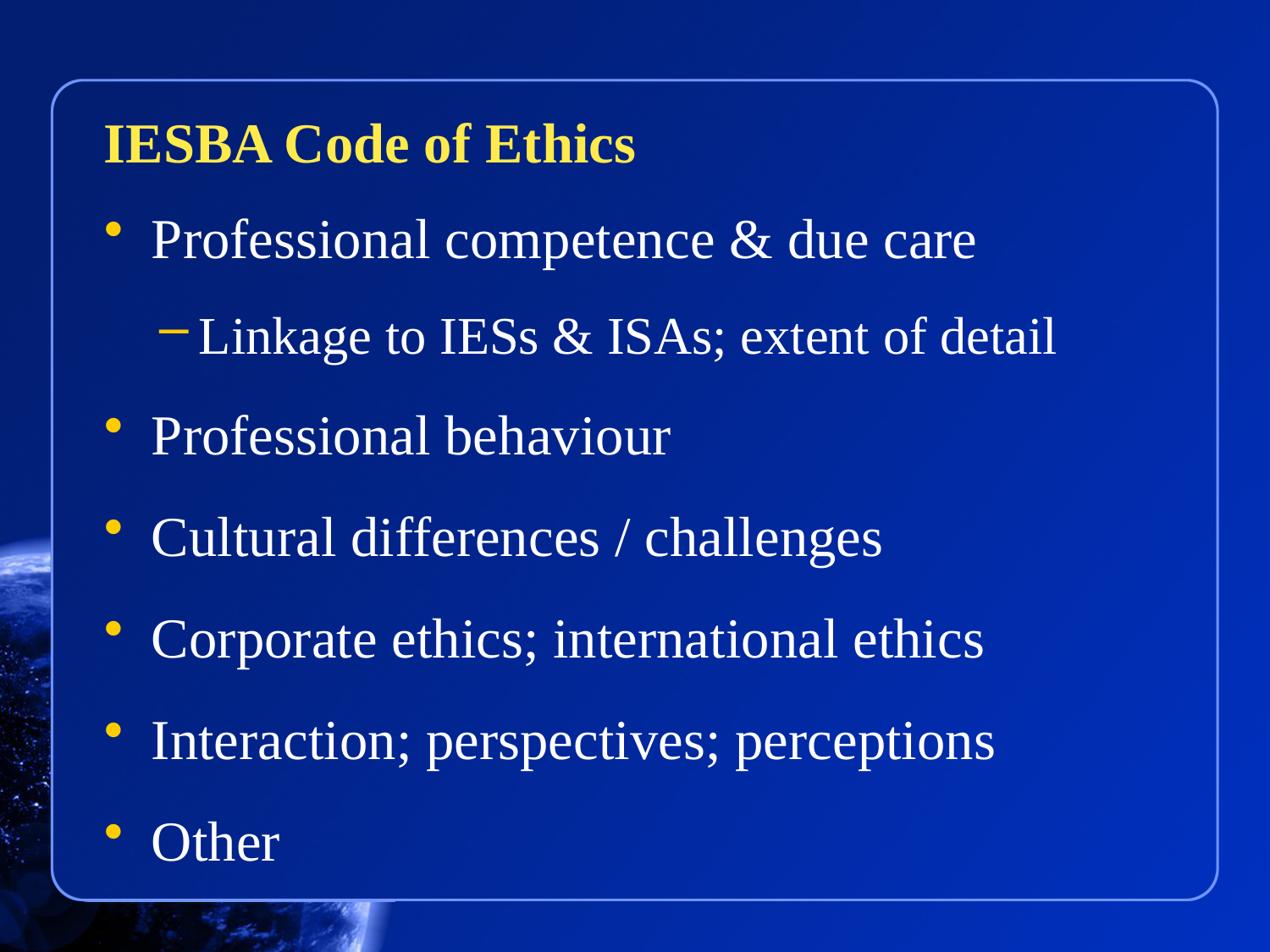

#
IESBA Code of Ethics
Professional competence & due care
Linkage to IESs & ISAs; extent of detail
Professional behaviour
Cultural differences / challenges
Corporate ethics; international ethics
Interaction; perspectives; perceptions
Other